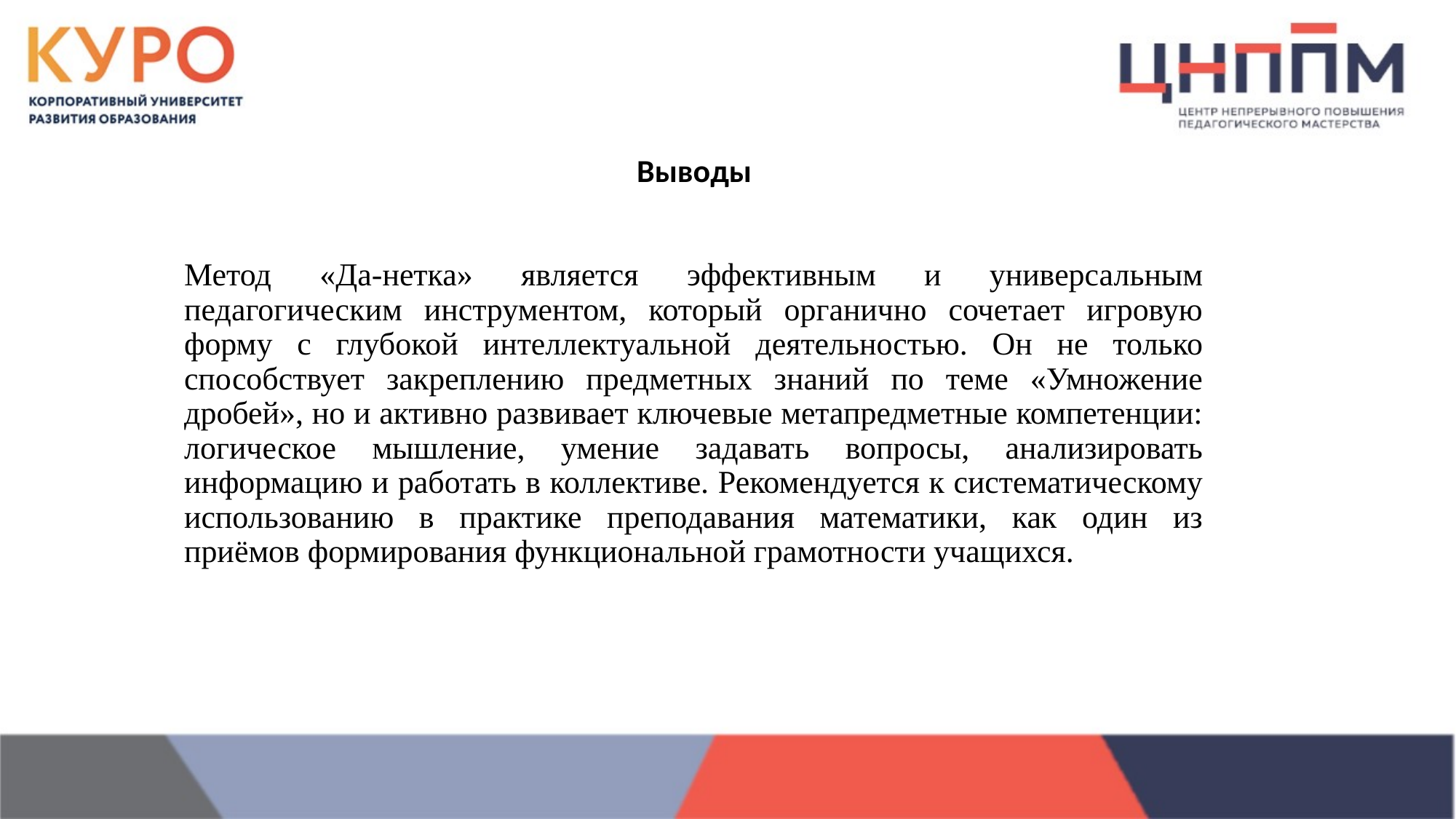

Выводы

Метод «Да-нетка» является эффективным и универсальным педагогическим инструментом, который органично сочетает игровую форму с глубокой интеллектуальной деятельностью. Он не только способствует закреплению предметных знаний по теме «Умножение дробей», но и активно развивает ключевые метапредметные компетенции: логическое мышление, умение задавать вопросы, анализировать информацию и работать в коллективе. Рекомендуется к систематическому использованию в практике преподавания математики, как один из приёмов формирования функциональной грамотности учащихся.